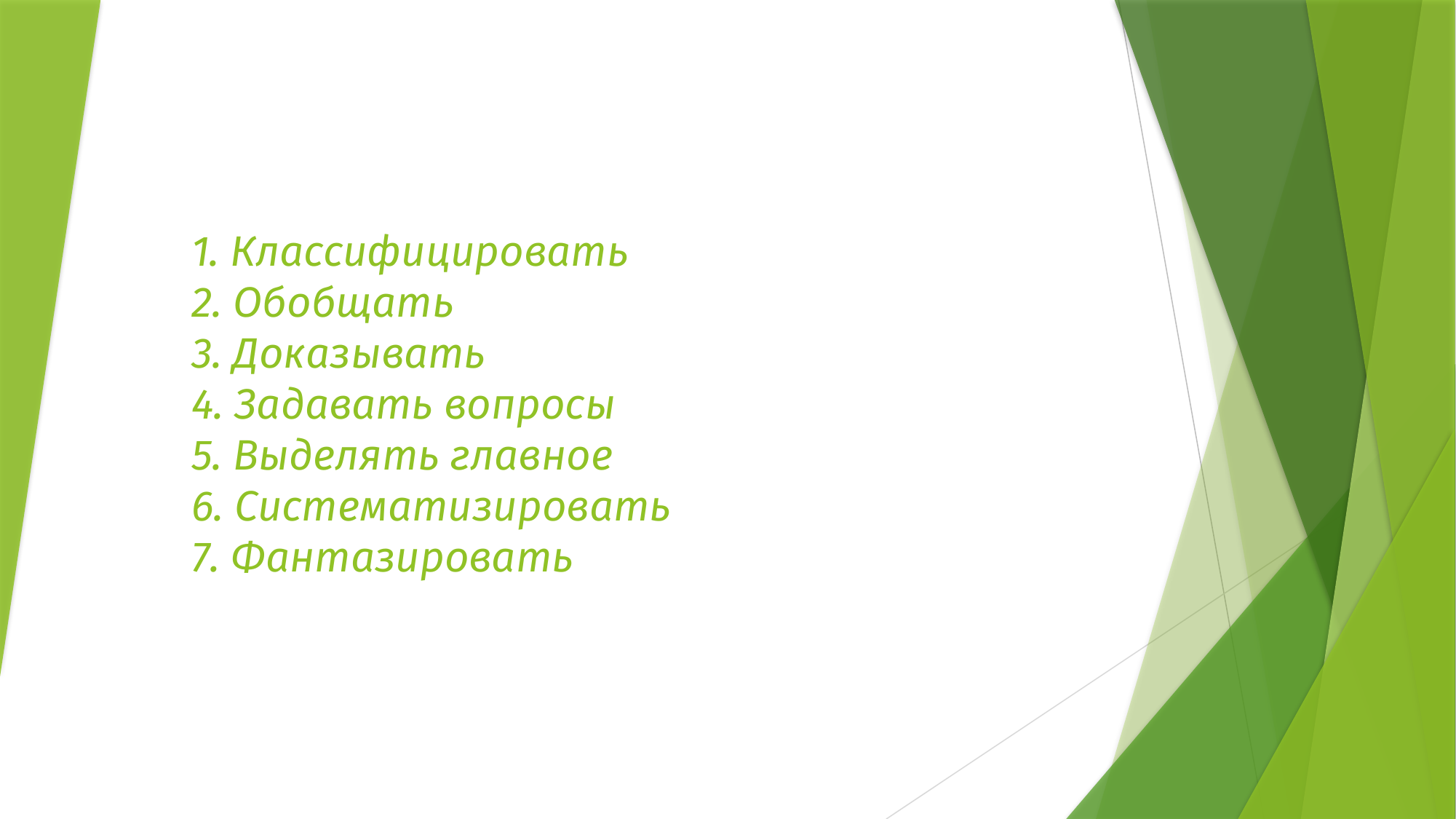

# 1. Классифицировать 2. Обобщать 3. Доказывать 4. Задавать вопросы 5. Выделять главное 6. Систематизировать 7. Фантазировать